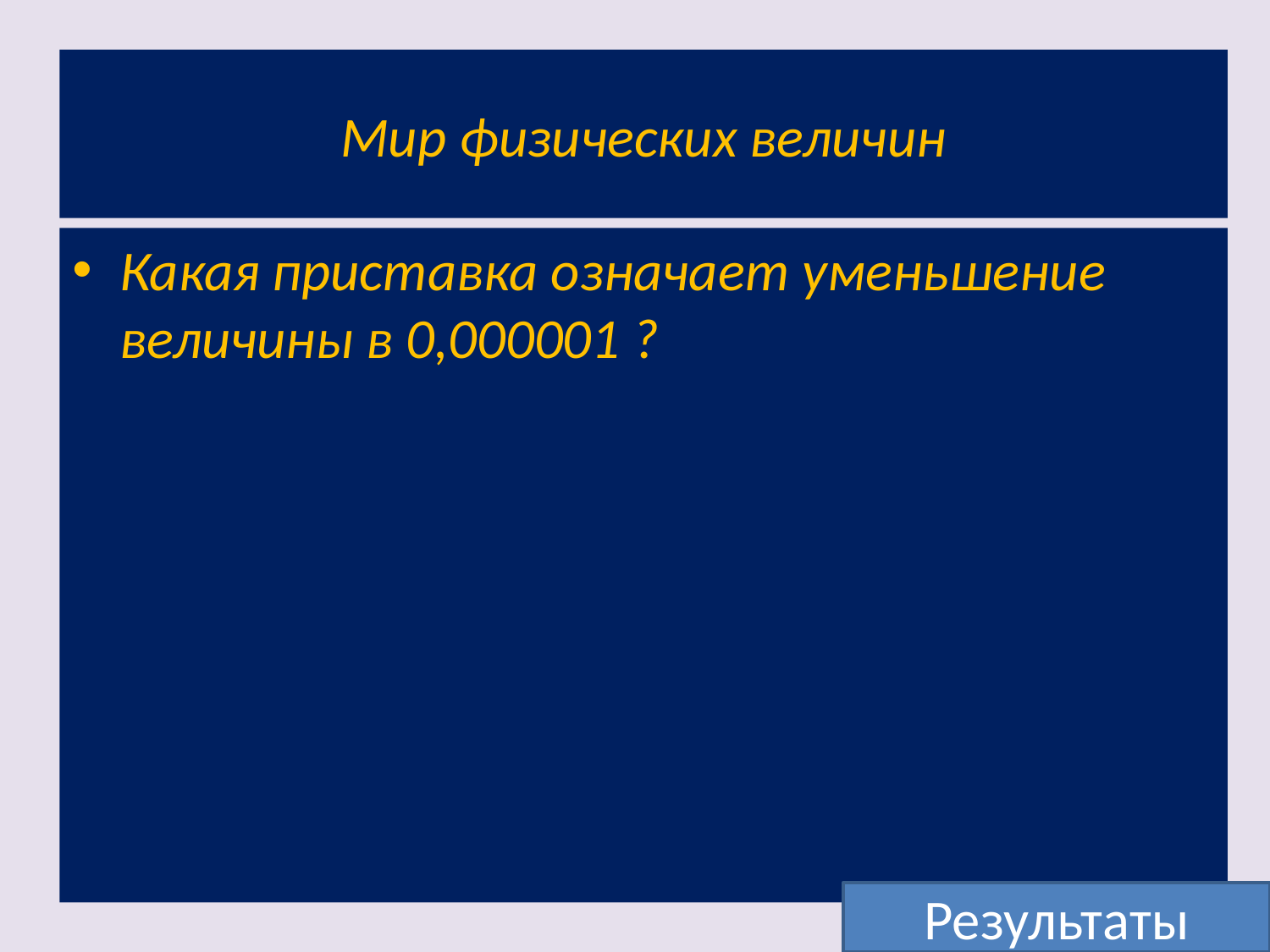

#
Мир физических величин

Какая приставка означает уменьшение величины в 0,000001 ?

Результаты